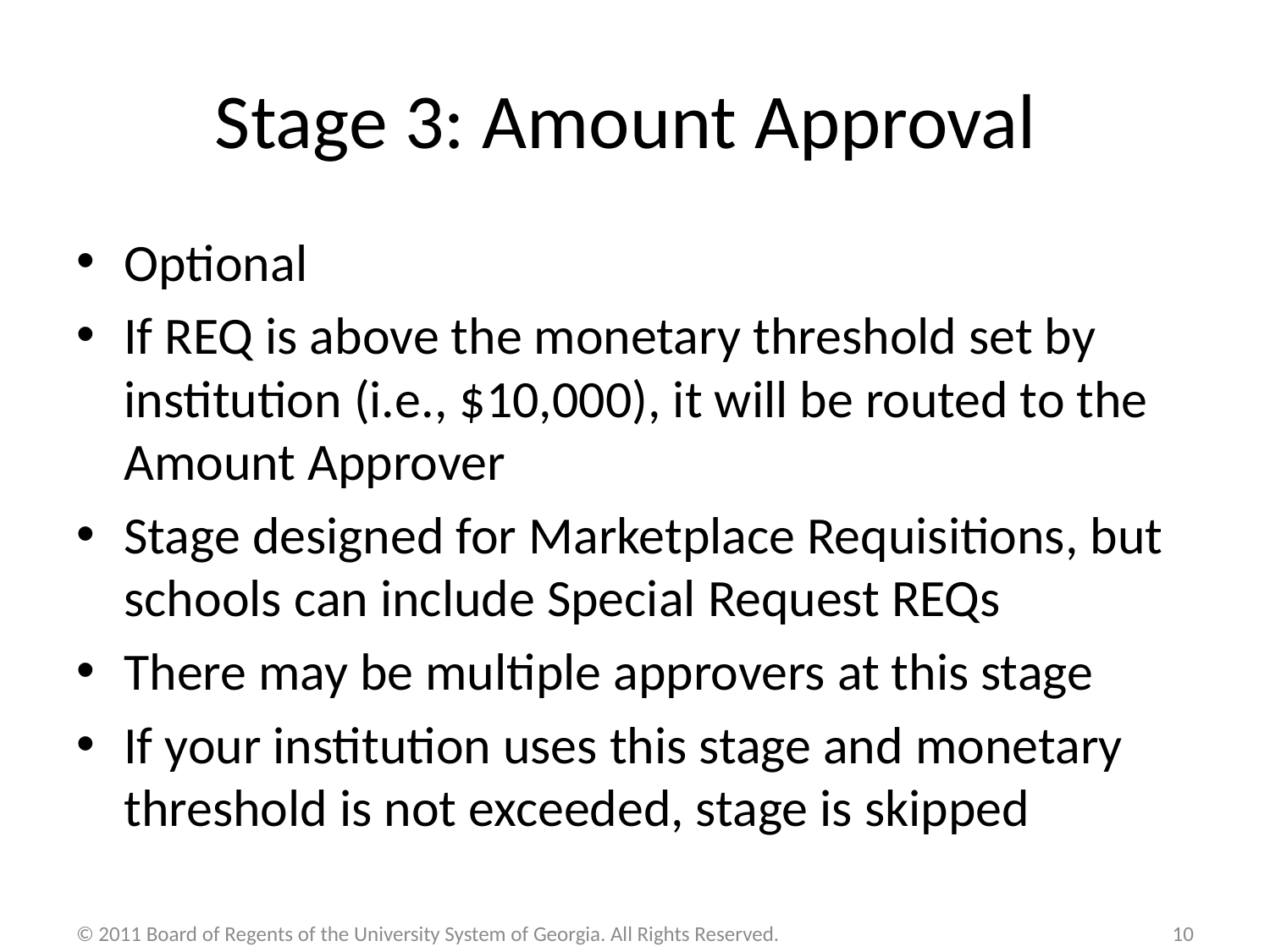

# Stage 3: Amount Approval
Optional
If REQ is above the monetary threshold set by institution (i.e., $10,000), it will be routed to the Amount Approver
Stage designed for Marketplace Requisitions, but schools can include Special Request REQs
There may be multiple approvers at this stage
If your institution uses this stage and monetary threshold is not exceeded, stage is skipped

© 2011 Board of Regents of the University System of Georgia. All Rights Reserved.
10